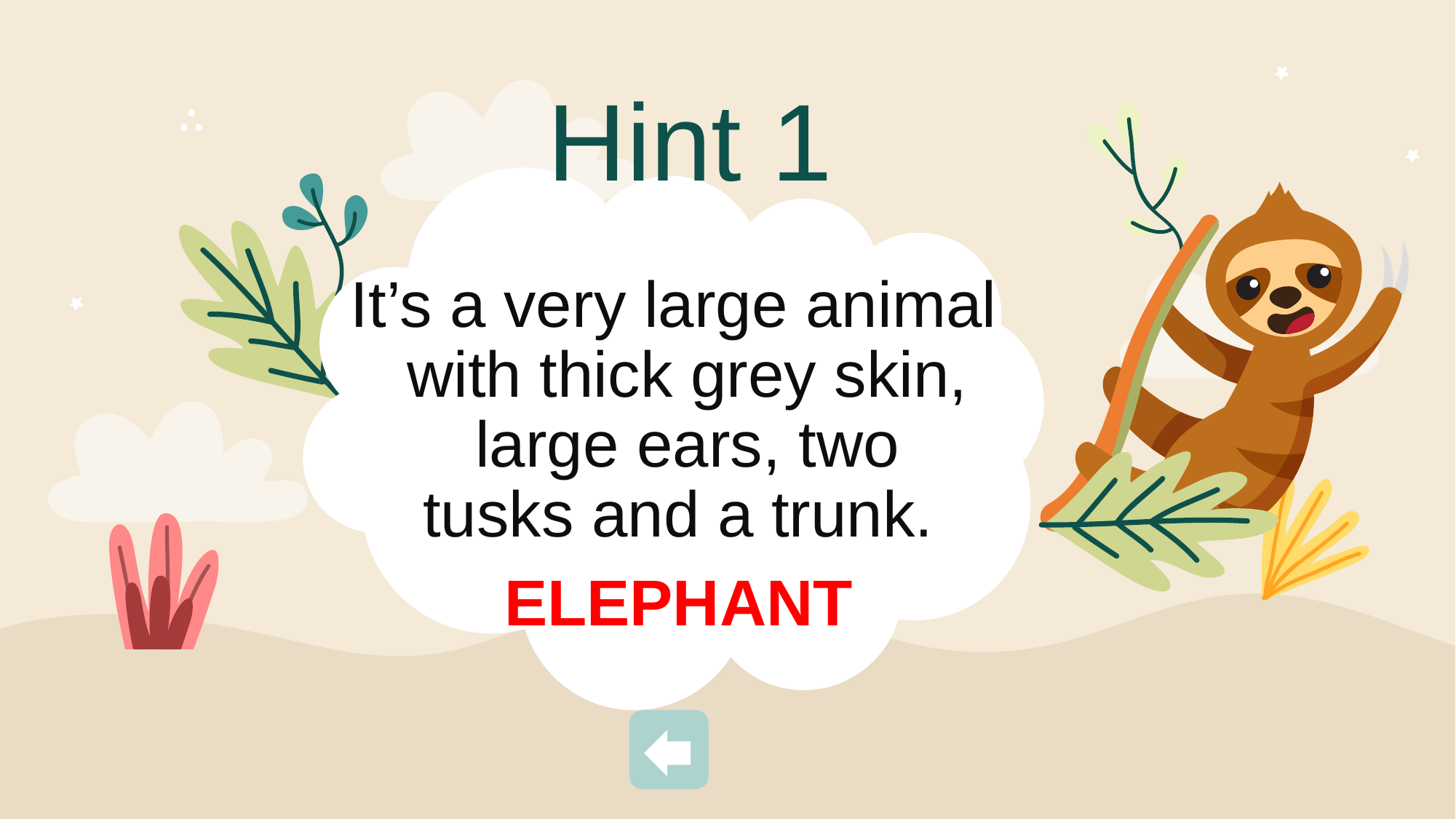

# Hint 1

It’s a very large animal with thick grey skin, large ears, two tusks and a trunk.
ELEPHANT